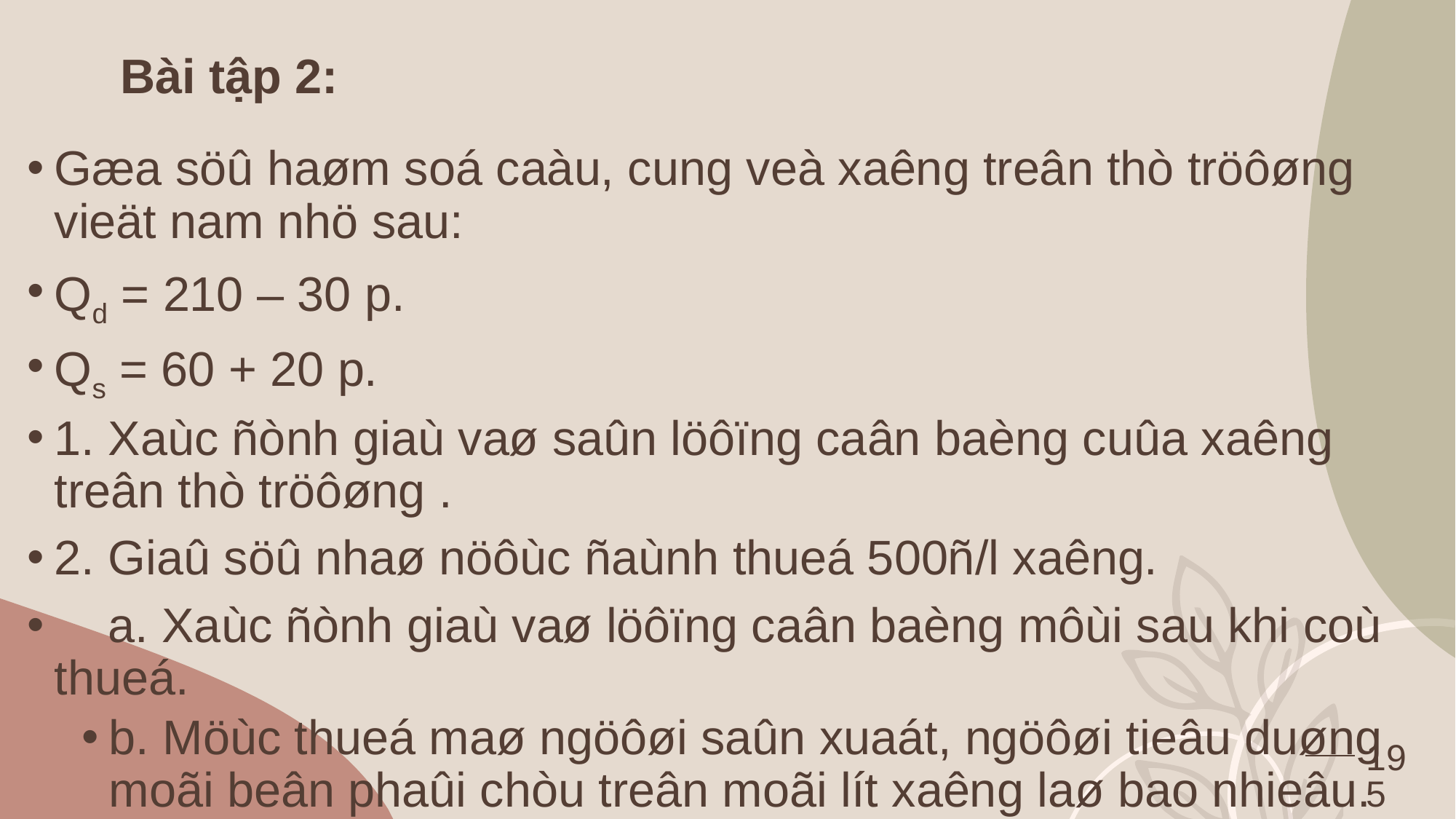

Bài tập 2:
Gæa söû haøm soá caàu, cung veà xaêng treân thò tröôøng vieät nam nhö sau:
Qd = 210 – 30 p.
Qs = 60 + 20 p.
1. Xaùc ñònh giaù vaø saûn löôïng caân baèng cuûa xaêng treân thò tröôøng .
2. Giaû söû nhaø nöôùc ñaùnh thueá 500ñ/l xaêng.
    a. Xaùc ñònh giaù vaø löôïng caân baèng môùi sau khi coù thueá.
b. Möùc thueá maø ngöôøi saûn xuaát, ngöôøi tieâu duøng moãi beân phaûi chòu treân moãi lít xaêng laø bao nhieâu.

195